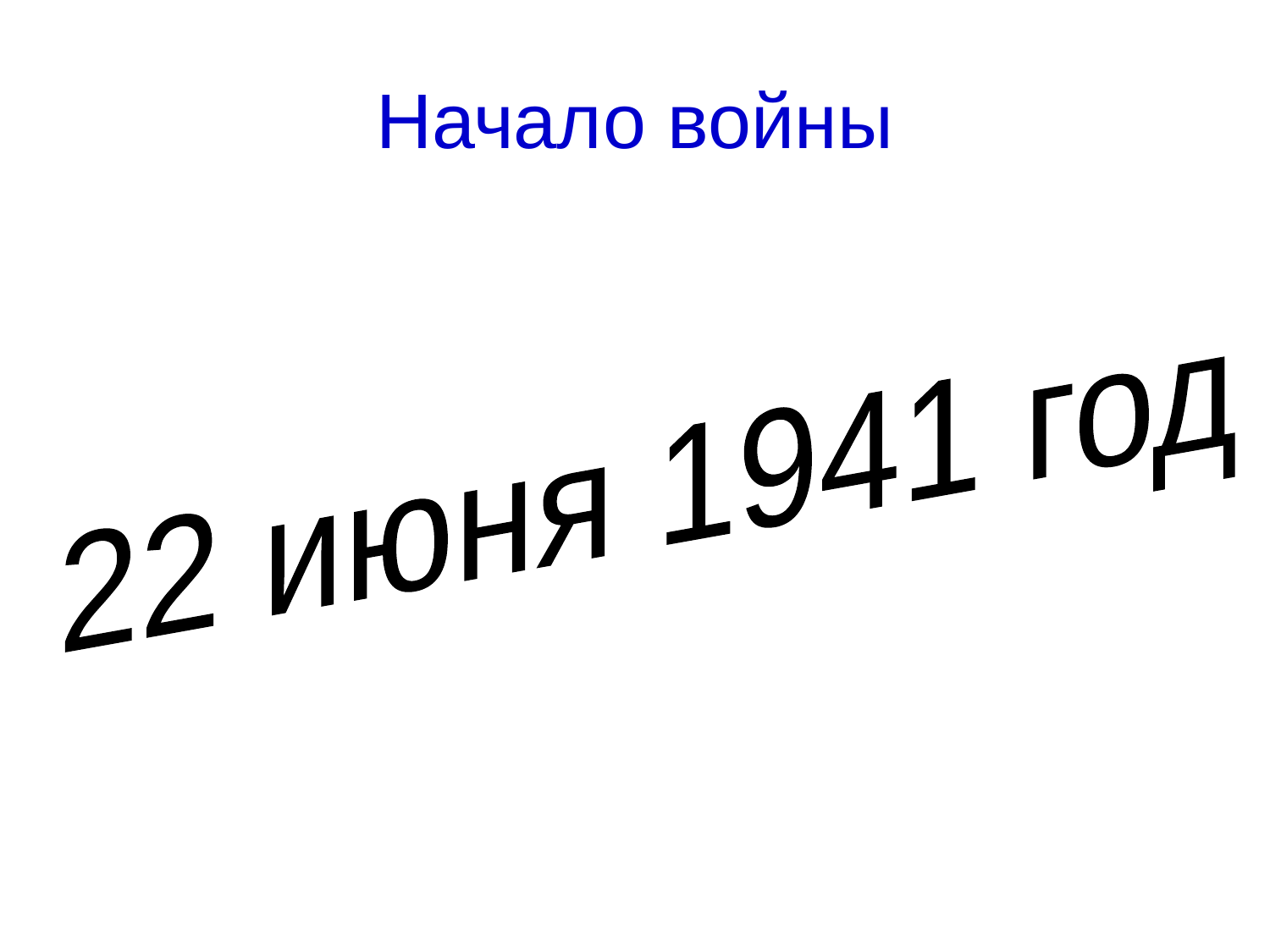

# Начало войны

22 июня 1941 год